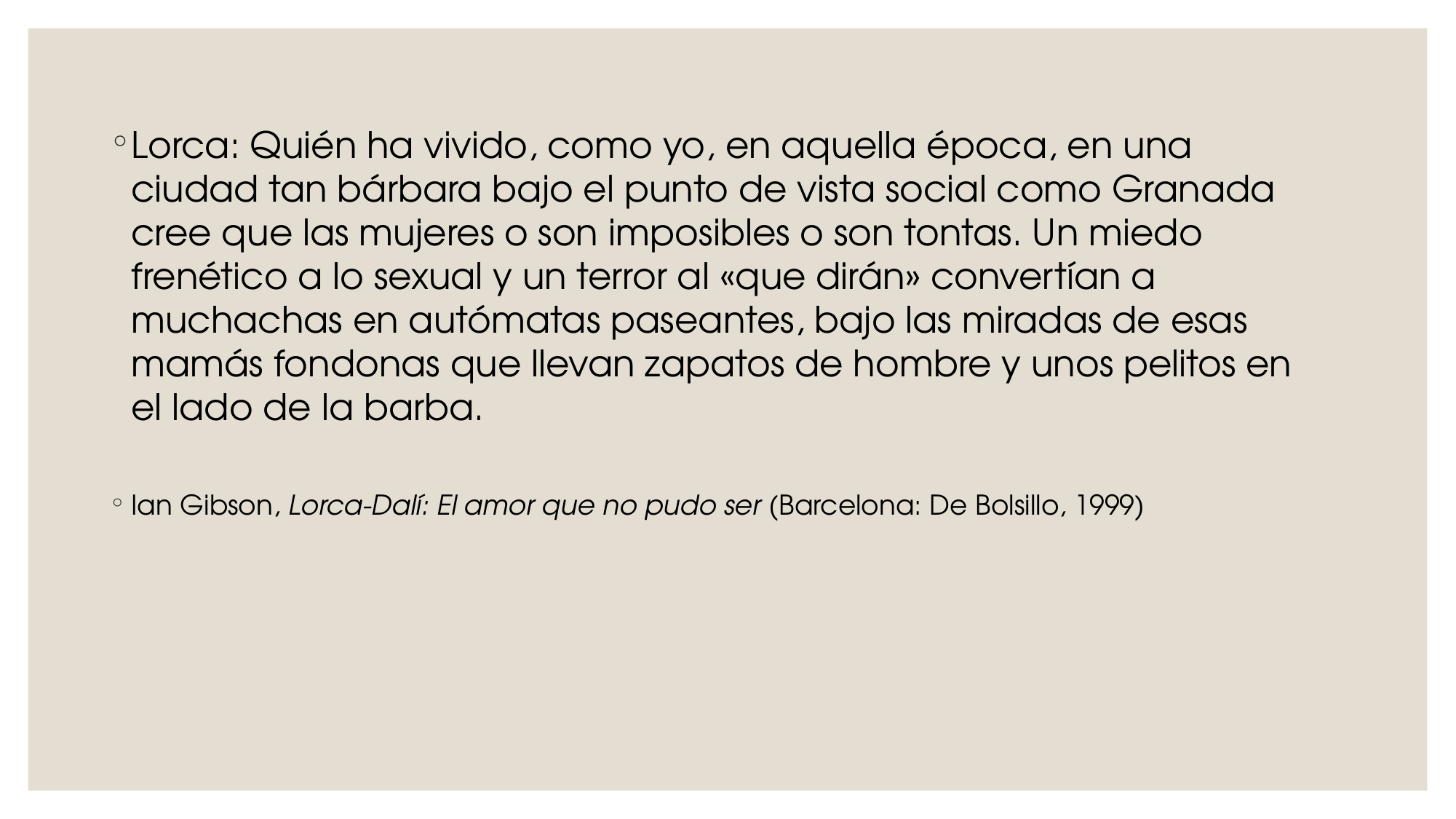

Lorca: Quién ha vivido, como yo, en aquella época, en una ciudad tan bárbara bajo el punto de vista social como Granada cree que las mujeres o son imposibles o son tontas. Un miedo frenético a lo sexual y un terror al «que dirán» convertían a muchachas en autómatas paseantes, bajo las miradas de esas mamás fondonas que llevan zapatos de hombre y unos pelitos en el lado de la barba.

Ian Gibson, Lorca-Dalí: El amor que no pudo ser (Barcelona: De Bolsillo, 1999)